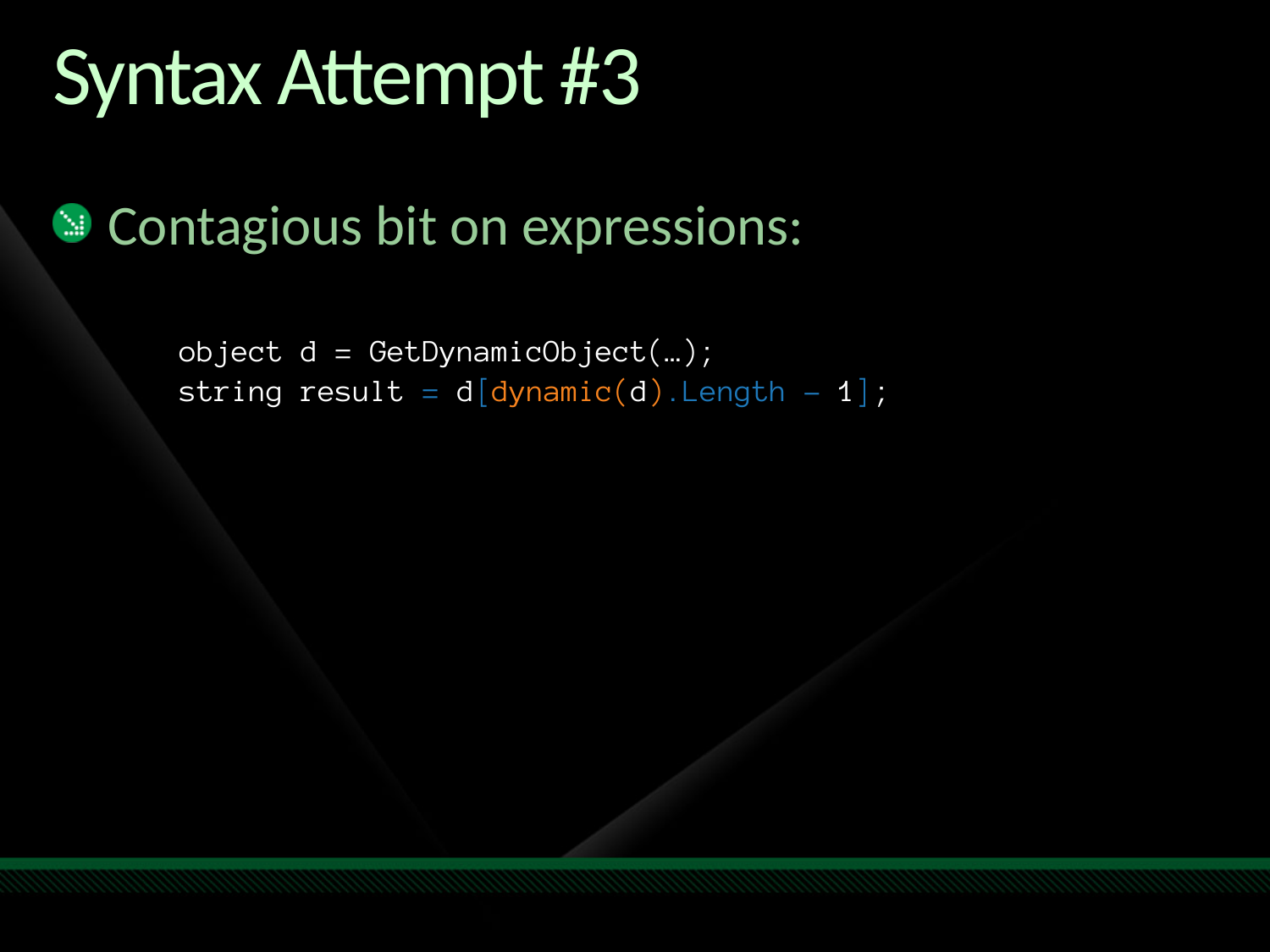

# Syntax Attempt #3
Contagious bit on expressions:

object d = GetDynamicObject(…);
string result = d[dynamic(d).Length - 1];